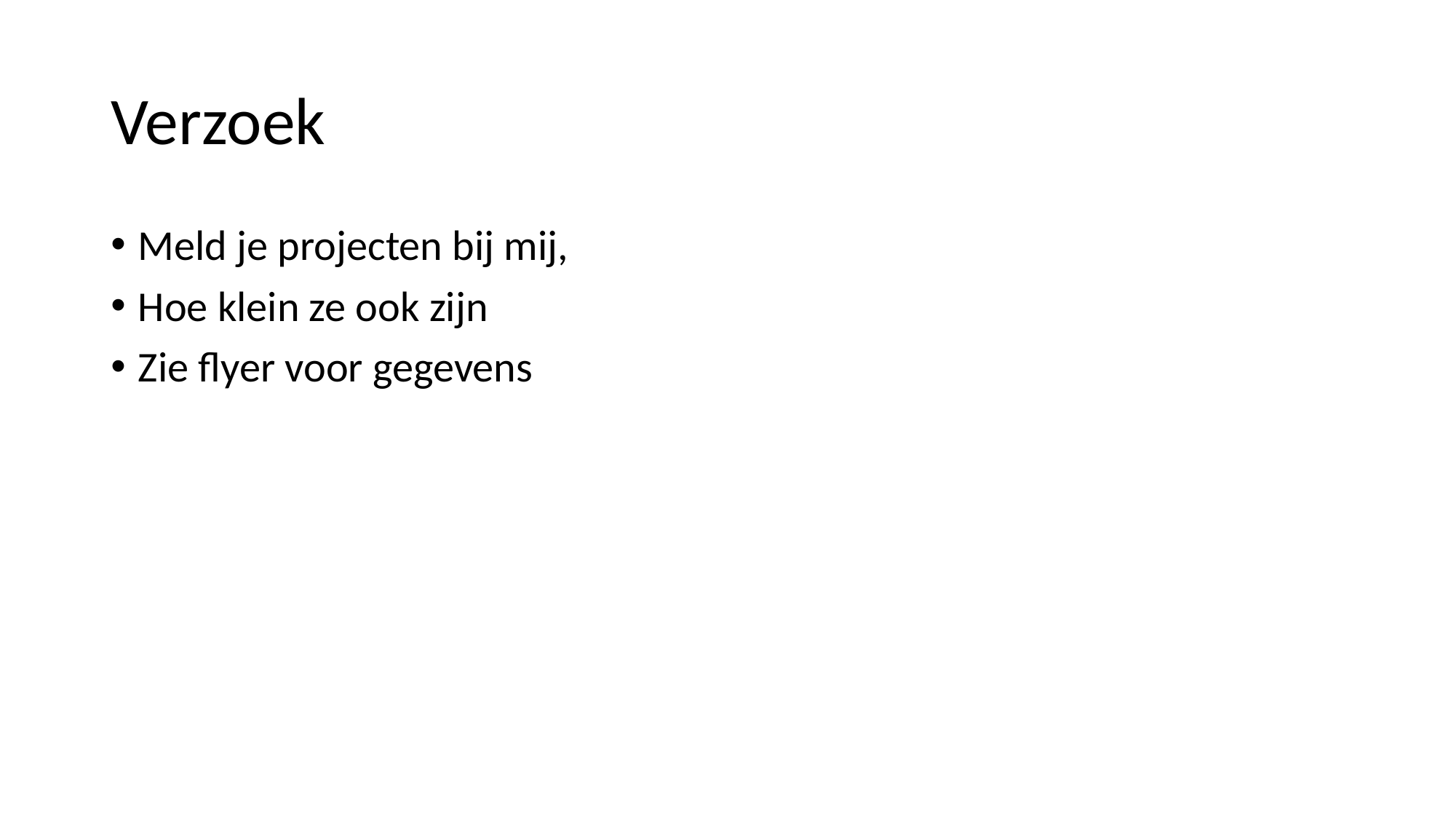

# Verzoek
Meld je projecten bij mij,
Hoe klein ze ook zijn
Zie flyer voor gegevens